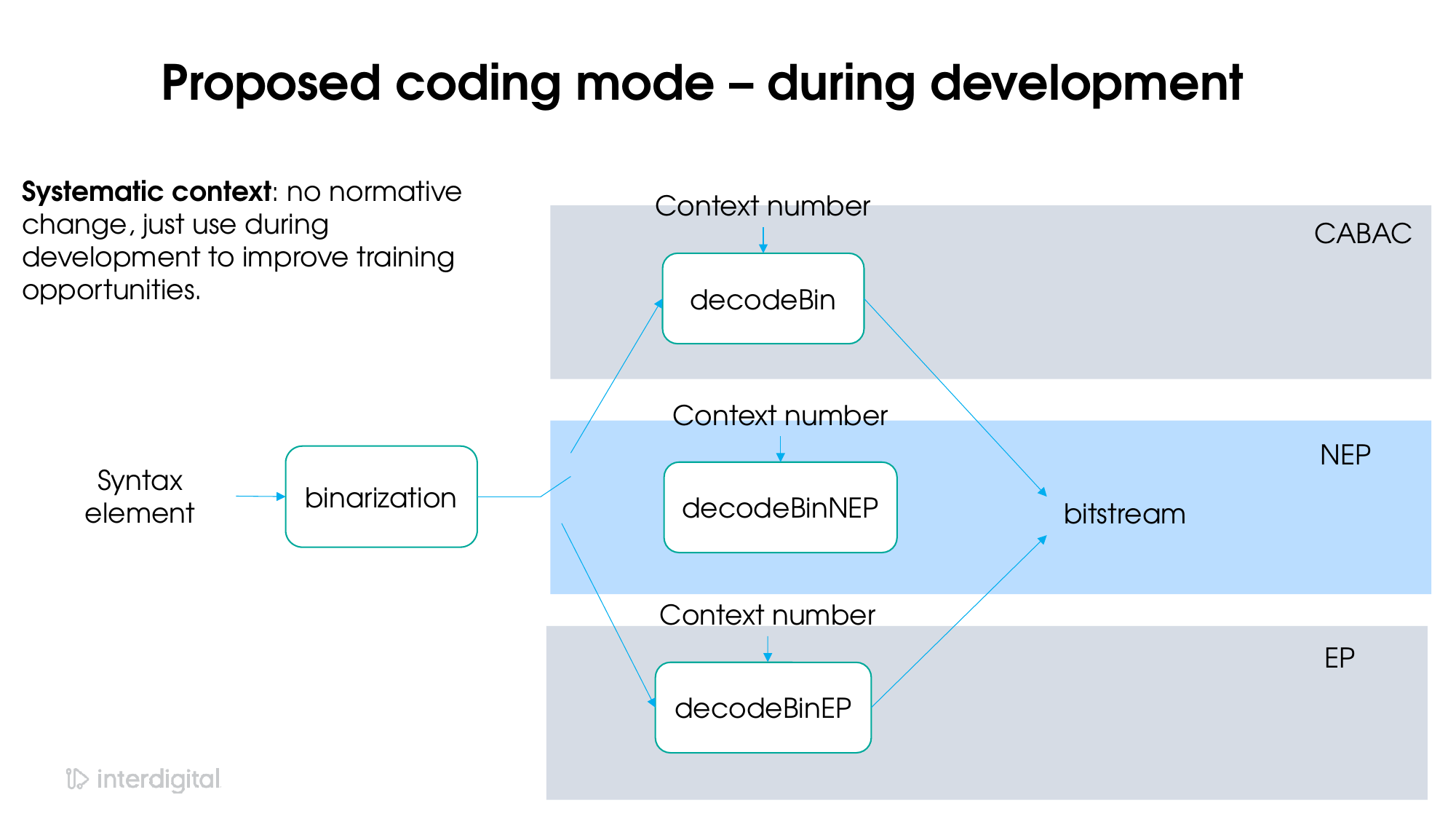

# Proposed coding mode – during development
Systematic context: no normative change, just use during development to improve training opportunities.
Context number

CABAC
decodeBin
Context number

NEP
binarization
Syntax element
decodeBinNEP
bitstream
Context number

EP
decodeBinEP